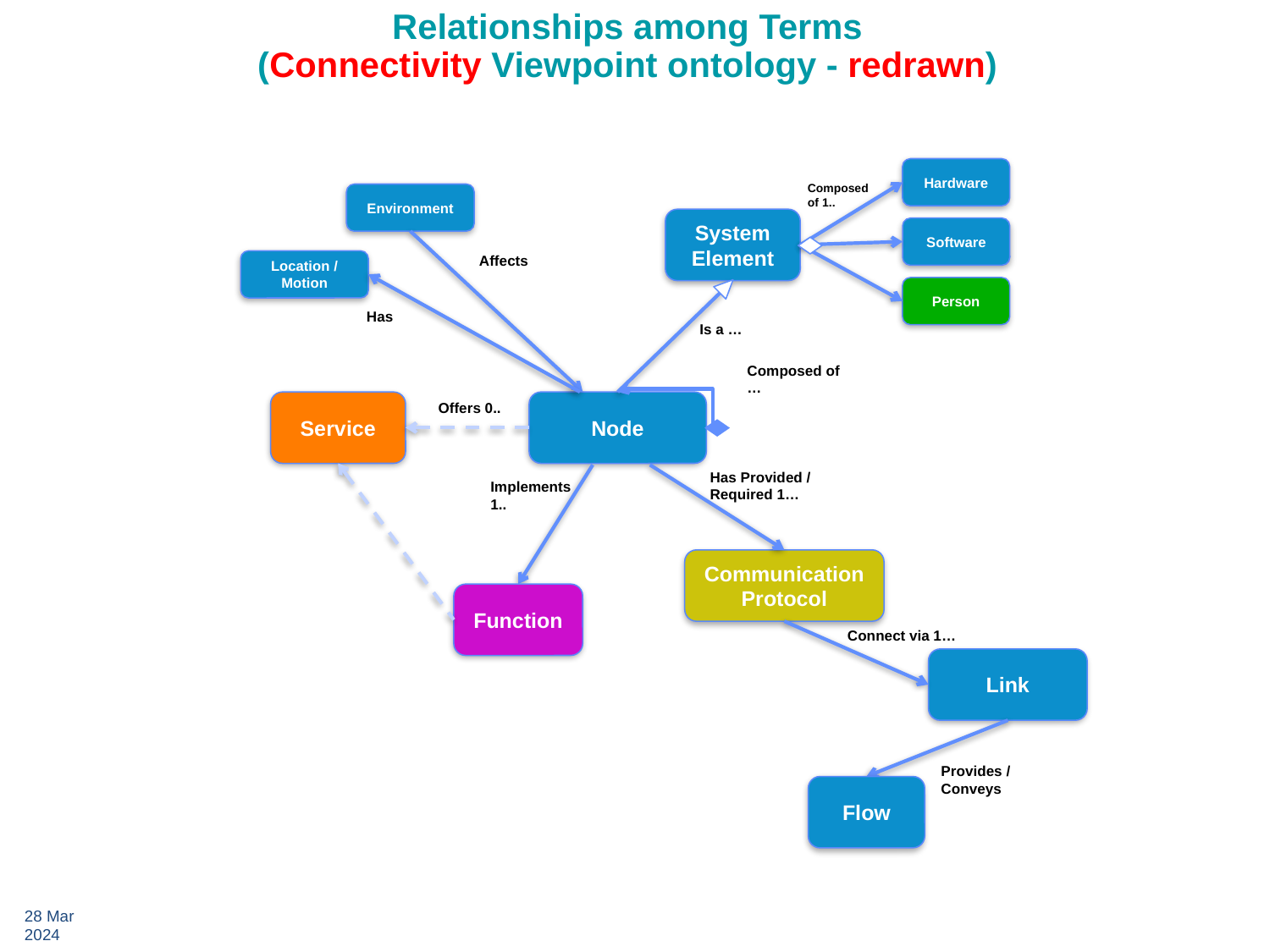

# Relationships among Terms (Connectivity Viewpoint ontology - redrawn)
Hardware
Composed of 1..
Environment
System
Element
Software

Affects
Location / Motion

Person
Has
Is a …
Composed of …
Service
Node
Offers 0..

Has Provided / Required 1…
Implements 1..
Communication Protocol
Function
Connect via 1…
Link
Provides / Conveys
Flow
28 Mar 2024